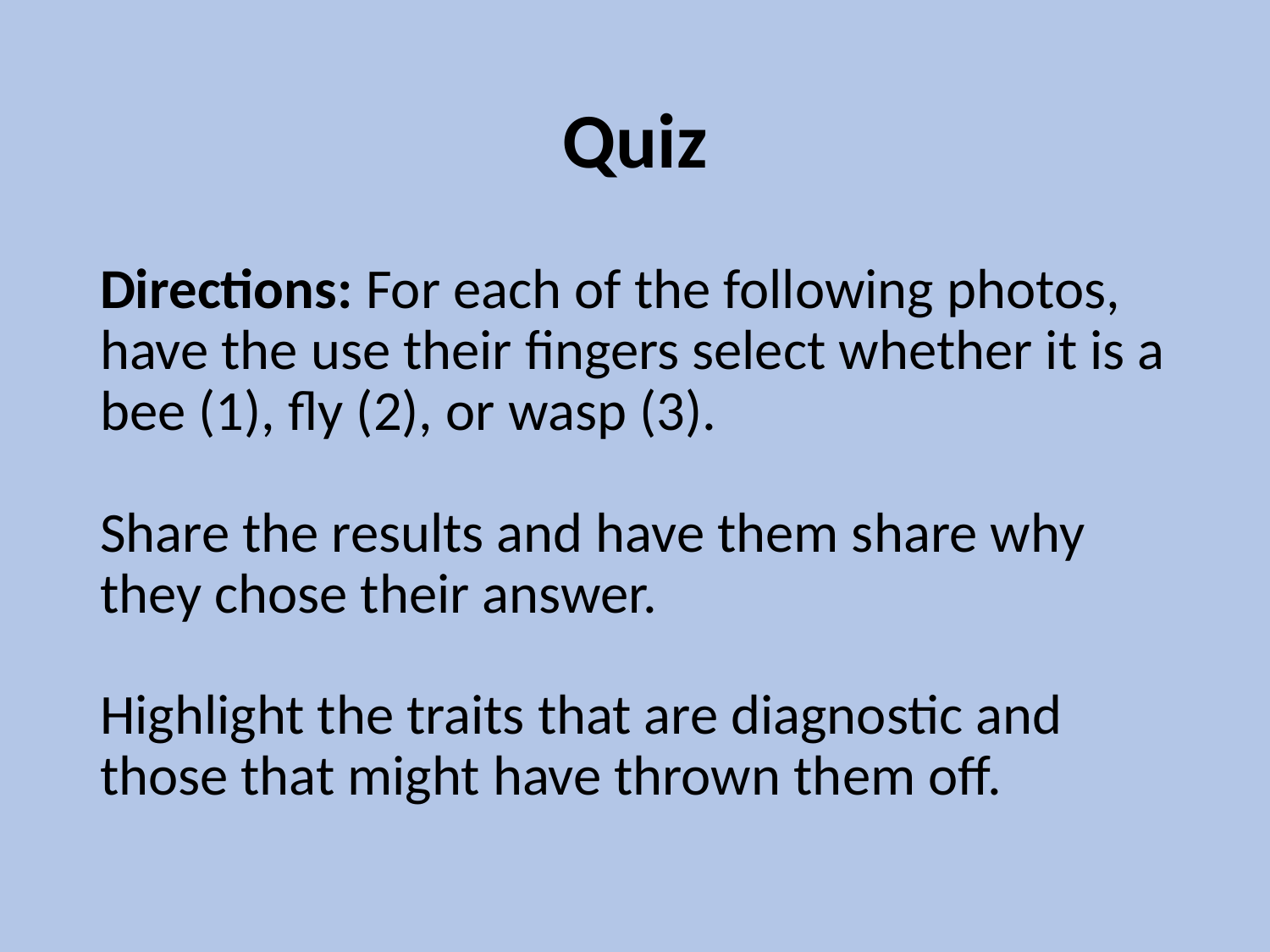

# Quiz
Directions: For each of the following photos, have the use their fingers select whether it is a bee (1), fly (2), or wasp (3).

Share the results and have them share why they chose their answer.

Highlight the traits that are diagnostic and those that might have thrown them off.